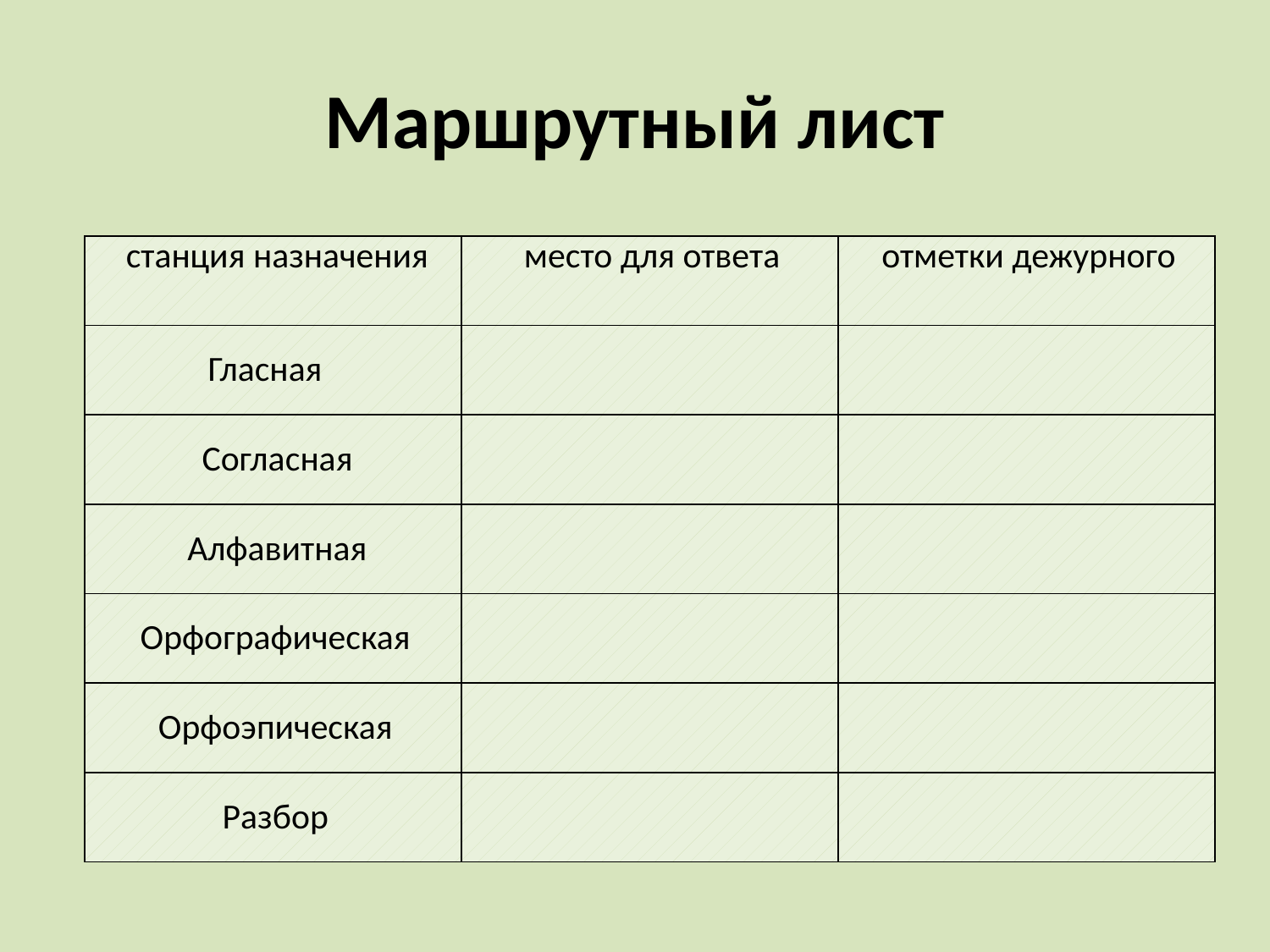

# Маршрутный лист
| станция назначения | место для ответа | отметки дежурного |
| --- | --- | --- |
| Гласная |  |  |
| Согласная |  |  |
| Алфавитная |  |  |
| Орфографическая |  |  |
| Орфоэпическая |  |  |
| Разбор |  |  |